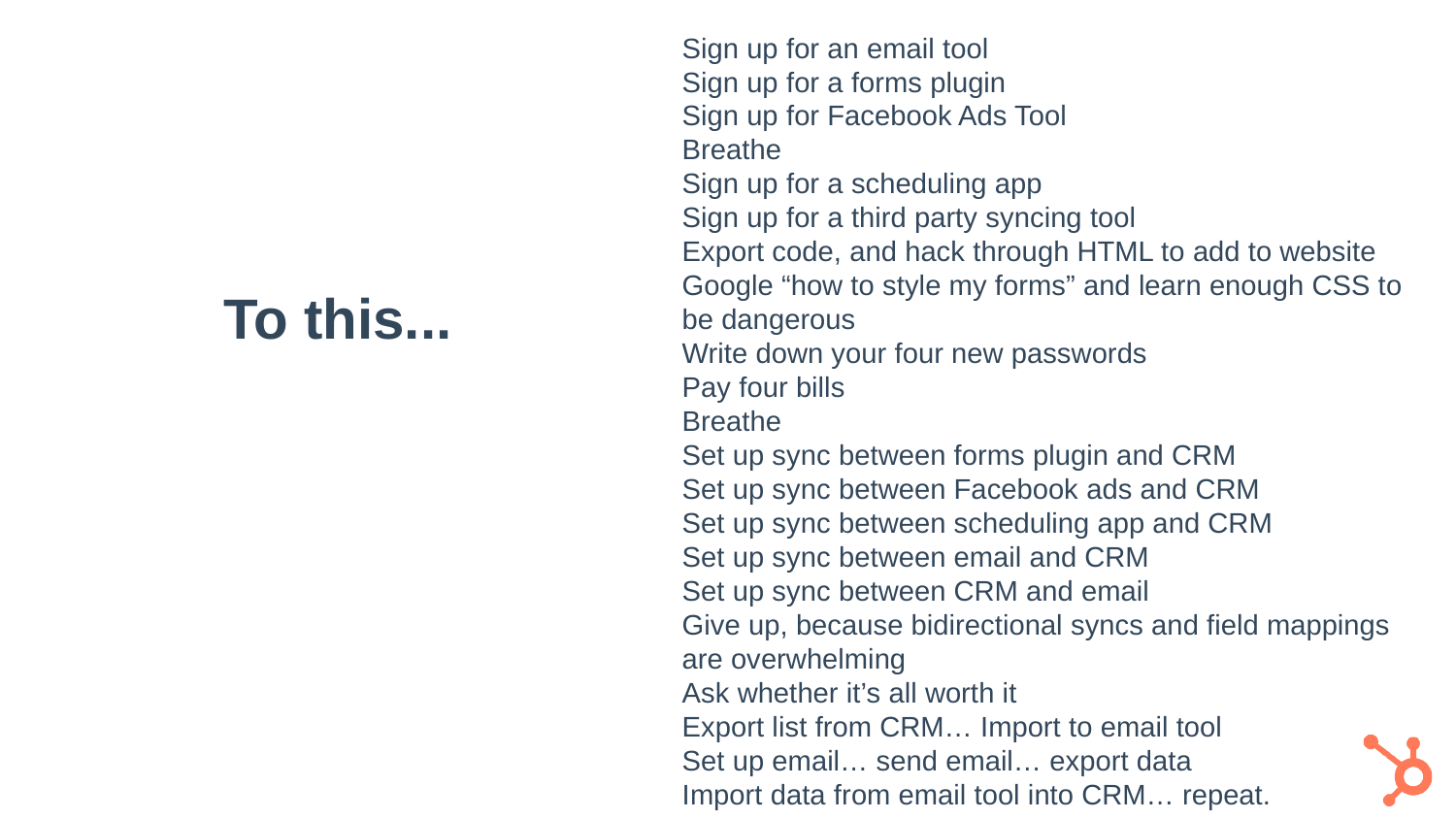

Sign up for an email tool
Sign up for a forms plugin
Sign up for Facebook Ads Tool
Breathe
Sign up for a scheduling app
Sign up for a third party syncing tool
Export code, and hack through HTML to add to website
Google “how to style my forms” and learn enough CSS to be dangerous
Write down your four new passwords
Pay four bills
Breathe
Set up sync between forms plugin and CRM
Set up sync between Facebook ads and CRM
Set up sync between scheduling app and CRM
Set up sync between email and CRM
Set up sync between CRM and email
Give up, because bidirectional syncs and field mappings are overwhelming
Ask whether it’s all worth it
Export list from CRM… Import to email tool
Set up email… send email… export data
Import data from email tool into CRM… repeat.
# To this...